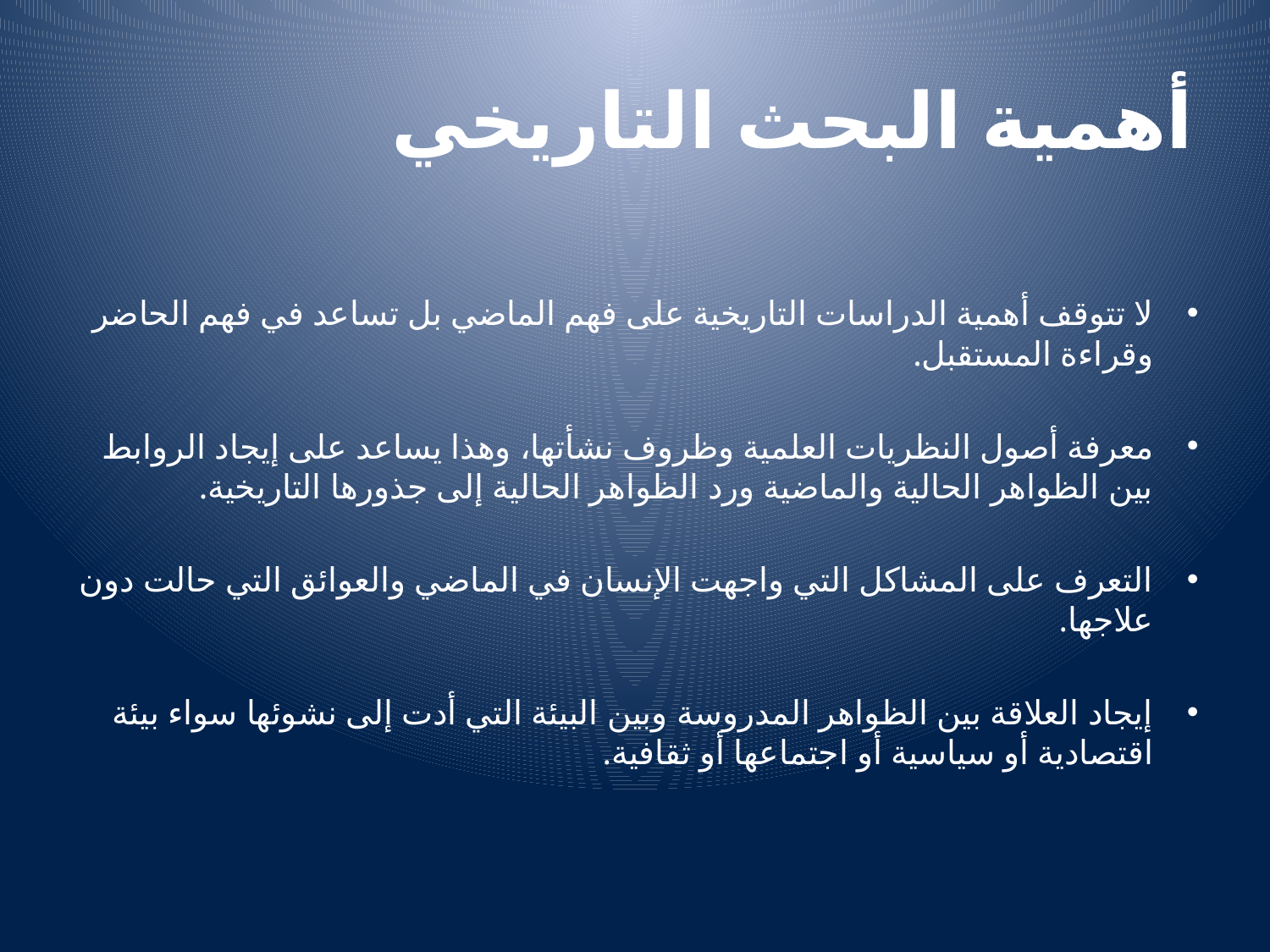

# أهمية البحث التاريخي
لا تتوقف أهمية الدراسات التاريخية على فهم الماضي بل تساعد في فهم الحاضر وقراءة المستقبل.

معرفة أصول النظريات العلمية وظروف نشأتها، وهذا يساعد على إيجاد الروابط بين الظواهر الحالية والماضية ورد الظواهر الحالية إلى جذورها التاريخية.

التعرف على المشاكل التي واجهت الإنسان في الماضي والعوائق التي حالت دون علاجها.

إيجاد العلاقة بين الظواهر المدروسة وبين البيئة التي أدت إلى نشوئها سواء بيئة اقتصادية أو سياسية أو اجتماعها أو ثقافية.